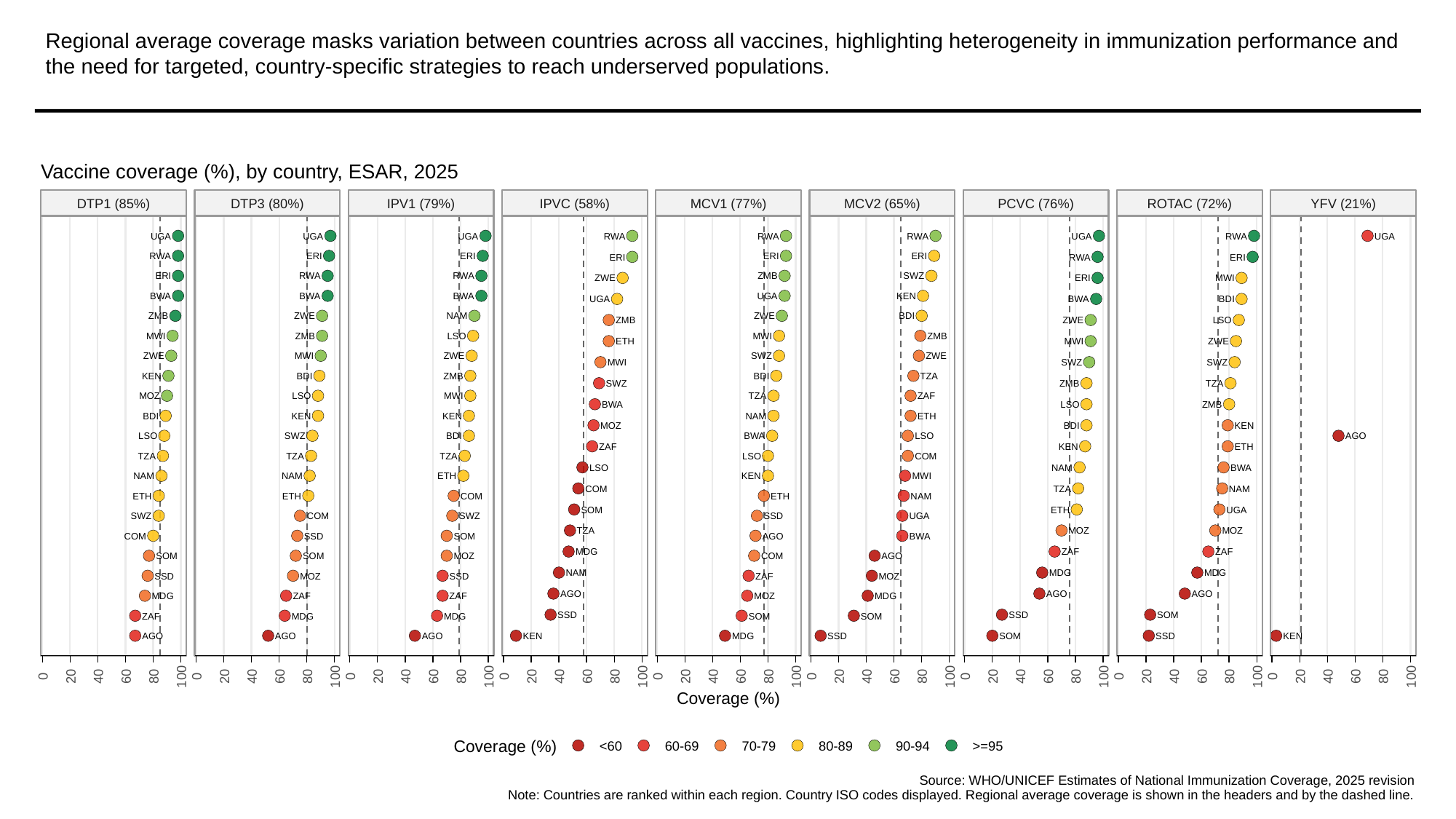

# Regional average coverage masks variation between countries across all vaccines, highlighting heterogeneity in immunization performance and the need for targeted, country-specific strategies to reach underserved populations.

Vaccine coverage (%), by country, ESAR, 2025

DTP1 (85%)
DTP3 (80%)
IPV1 (79%)
IPVC (58%)
MCV1 (77%)
MCV2 (65%)
PCVC (76%)
ROTAC (72%)
YFV (21%)

UGA
UGA
UGA
RWA
RWA
RWA
UGA
RWA
UGA

RWA
ERI
ERI
ERI
ERI
ERI
RWA
ERI

ERI
RWA
RWA
ZMB
SWZ
ZWE
ERI
MWI

BWA
BWA
BWA
UGA
KEN

UGA
BWA
BDI

ZMB
ZWE
NAM
ZWE
BDI

ZMB
ZWE
LSO

MWI
ZMB
LSO
MWI
ZMB

ETH
MWI
ZWE

ZWE
MWI
ZWE
SWZ
ZWE

MWI
SWZ
SWZ

KEN
BDI
ZMB
BDI
TZA

SWZ
ZMB
TZA

MOZ
LSO
MWI
TZA
ZAF

BWA
LSO
ZMB

BDI
KEN
KEN
NAM
ETH

MOZ
BDI
KEN

LSO
SWZ
BDI
BWA
LSO
AGO

ZAF
KEN
ETH

TZA
TZA
TZA
LSO
COM

LSO
NAM
BWA

NAM
NAM
ETH
KEN
MWI

COM
TZA
NAM

ETH
ETH
COM
ETH
NAM

SOM
ETH
UGA

SWZ
COM
SWZ
SSD
UGA

TZA
MOZ
MOZ

COM
SSD
SOM
AGO
BWA

MDG
ZAF
ZAF

SOM
SOM
MOZ
COM
AGO

NAM
MDG
MDG

SSD
MOZ
SSD
ZAF
MOZ

AGO
AGO
AGO
MDG
ZAF
ZAF
MOZ
MDG

SSD
SSD
SOM
ZAF
MDG
MDG
SOM
SOM

AGO
AGO
AGO
KEN
MDG
SSD
SOM
SSD
KEN

0
20
40
60
80
100
0
20
40
60
80
100
0
20
40
60
80
100
0
20
40
60
80
100
0
20
40
60
80
100
0
20
40
60
80
100
0
20
40
60
80
100
0
20
40
60
80
100
0
20
40
60
80
100
Coverage (%)
Coverage (%)

<60
60-69
70-79
80-89
90-94
>=95
Source: WHO/UNICEF Estimates of National Immunization Coverage, 2025 revision
Note: Countries are ranked within each region. Country ISO codes displayed. Regional average coverage is shown in the headers and by the dashed line.